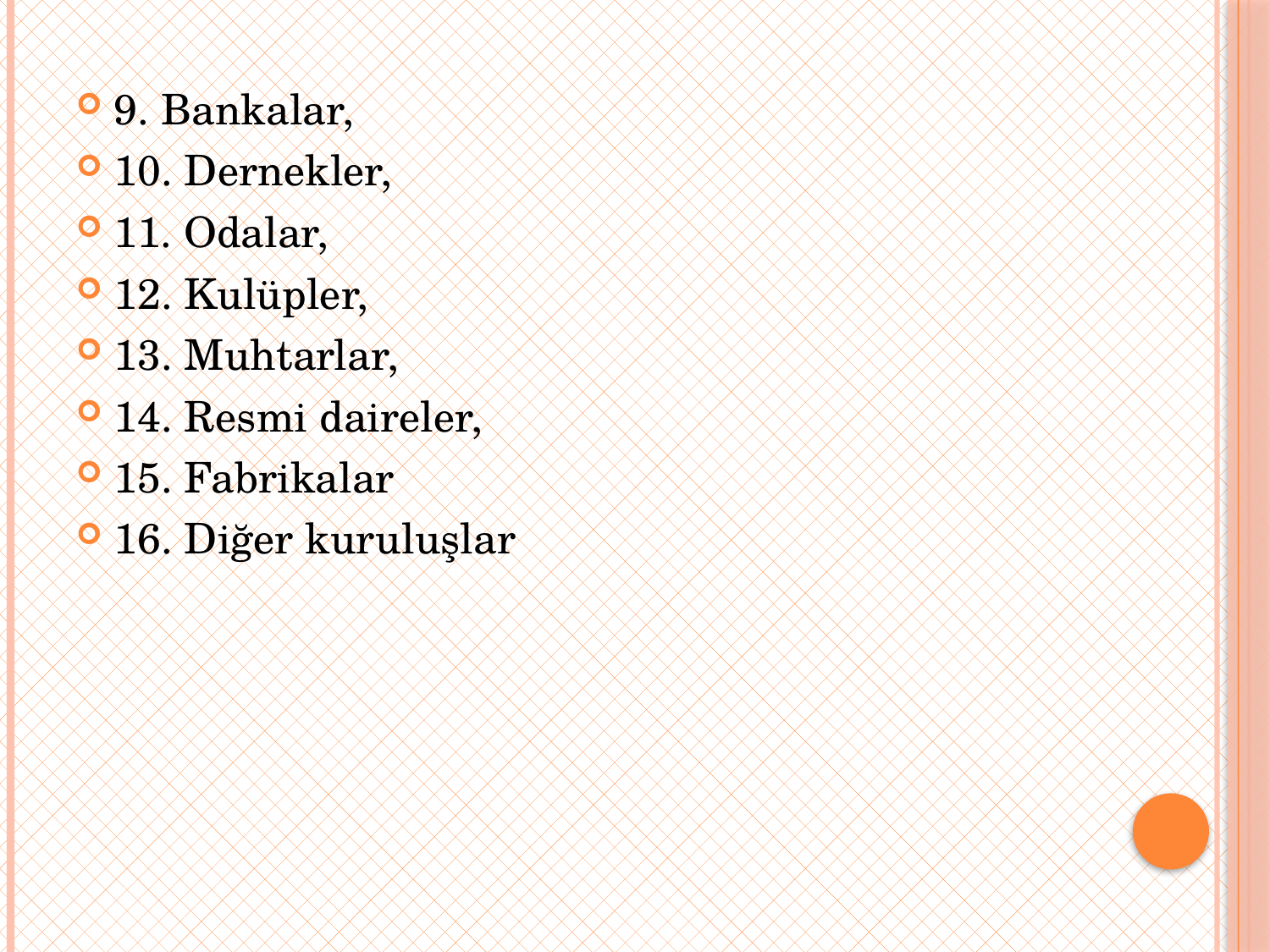

9. Bankalar,
10. Dernekler,
11. Odalar,
12. Kulüpler,
13. Muhtarlar,
14. Resmi daireler,
15. Fabrikalar
16. Diğer kuruluşlar